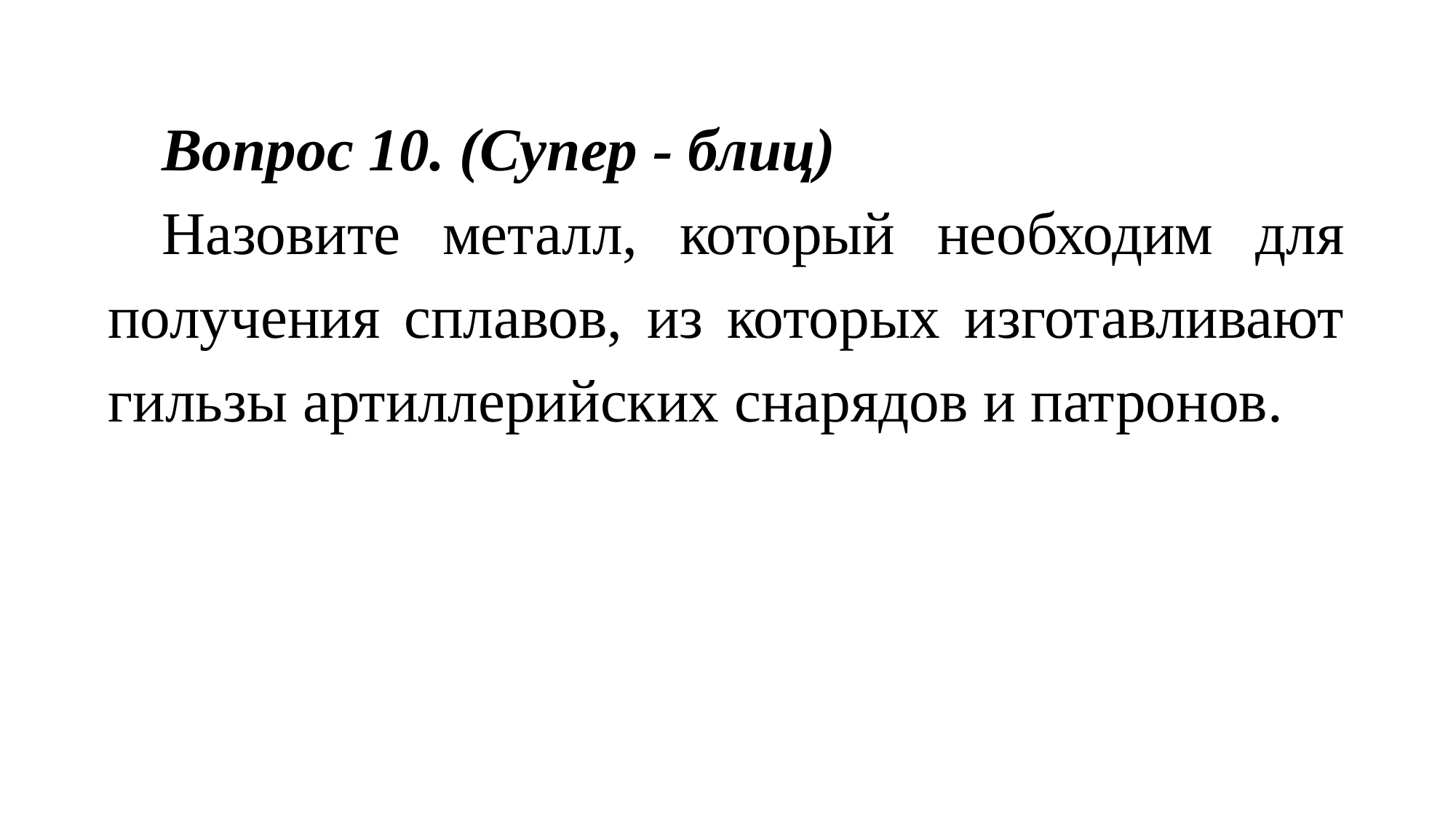

Вопрос 10. (Супер - блиц)
Назовите металл, который необходим для получения сплавов, из которых изготавливают гильзы артиллерийских снарядов и патронов.